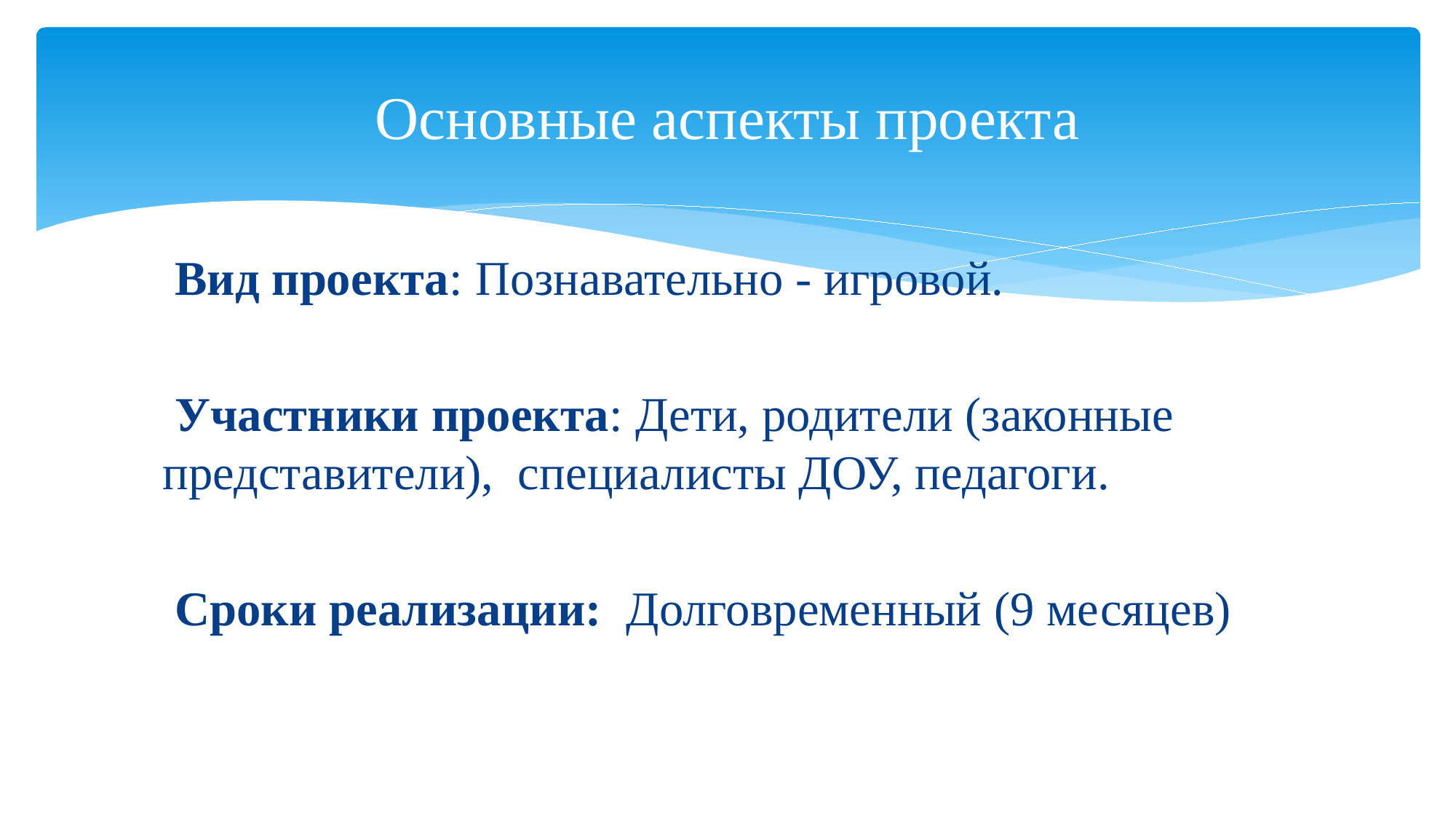

# Основные аспекты проекта
 Вид проекта: Познавательно - игровой.

 Участники проекта: Дети, родители (законные представители),  специалисты ДОУ, педагоги.

 Сроки реализации:  Долговременный (9 месяцев)